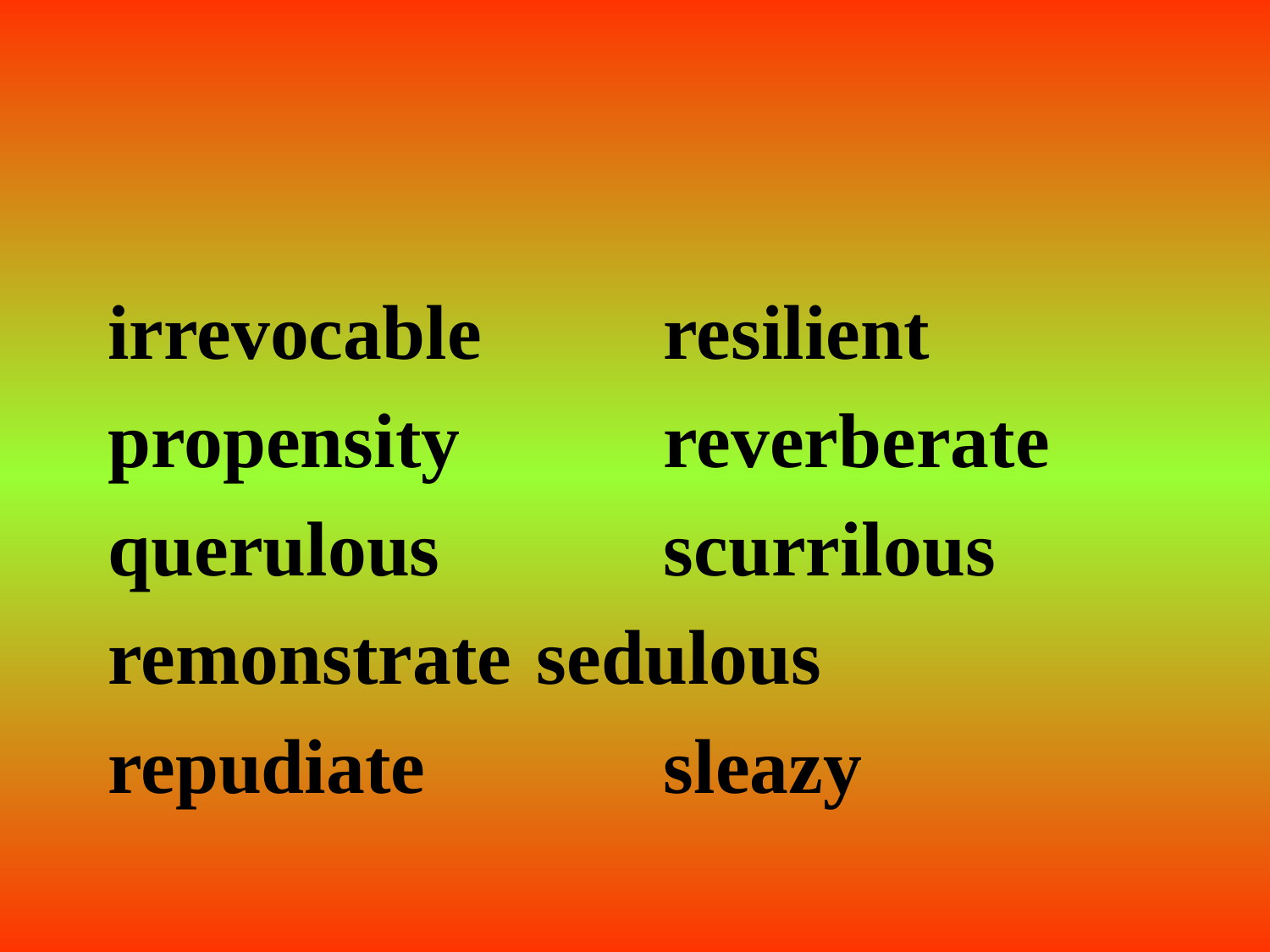

#
irrevocable		resilient
propensity		reverberate
querulous		scurrilous
remonstrate	sedulous
repudiate		sleazy